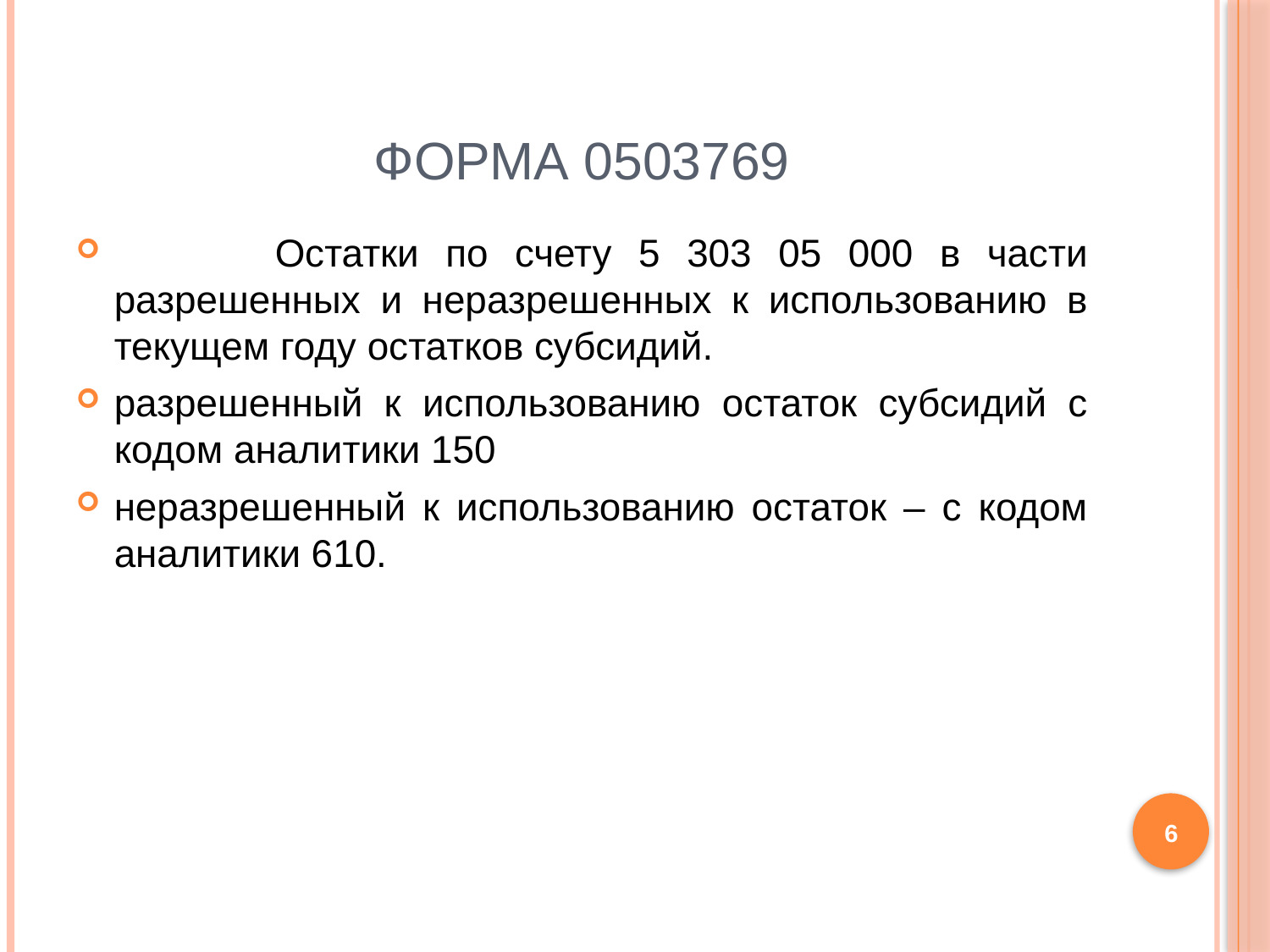

# Форма 0503769
      Остатки по счету 5 303 05 000 в части разрешенных и неразрешенных к использованию в текущем году остатков субсидий.
разрешенный к использованию остаток субсидий с кодом аналитики 150
неразрешенный к использованию остаток – с кодом аналитики 610.
6